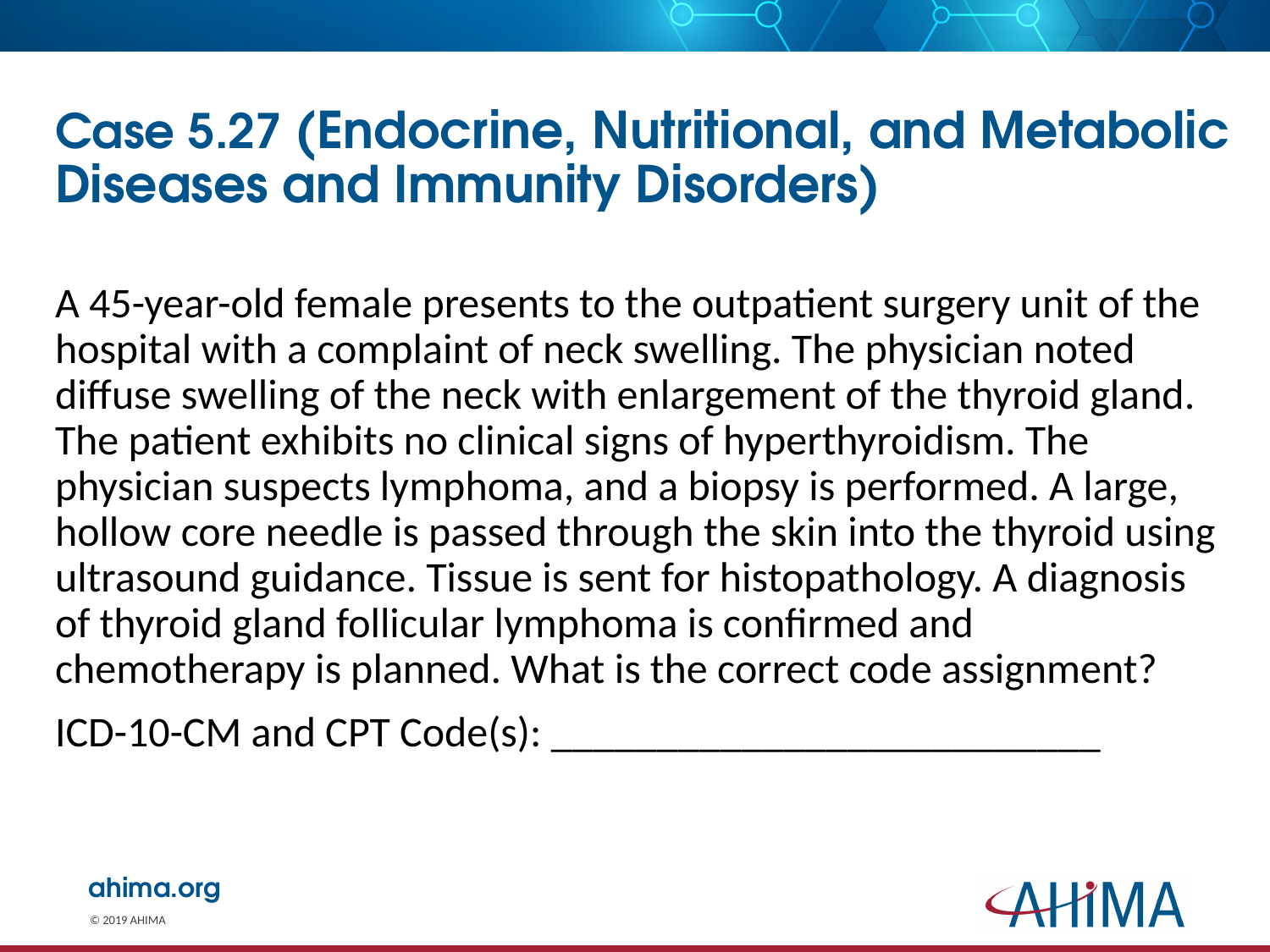

# Case 5.27 (Endocrine, Nutritional, and Metabolic Diseases and Immunity Disorders)
A 45-year-old female presents to the outpatient surgery unit of the hospital with a complaint of neck swelling. The physician noted diffuse swelling of the neck with enlargement of the thyroid gland. The patient exhibits no clinical signs of hyperthyroidism. The physician suspects lymphoma, and a biopsy is performed. A large, hollow core needle is passed through the skin into the thyroid using ultrasound guidance. Tissue is sent for histopathology. A diagnosis of thyroid gland follicular lymphoma is confirmed and chemotherapy is planned. What is the correct code assignment?
ICD-10-CM and CPT Code(s): __________________________